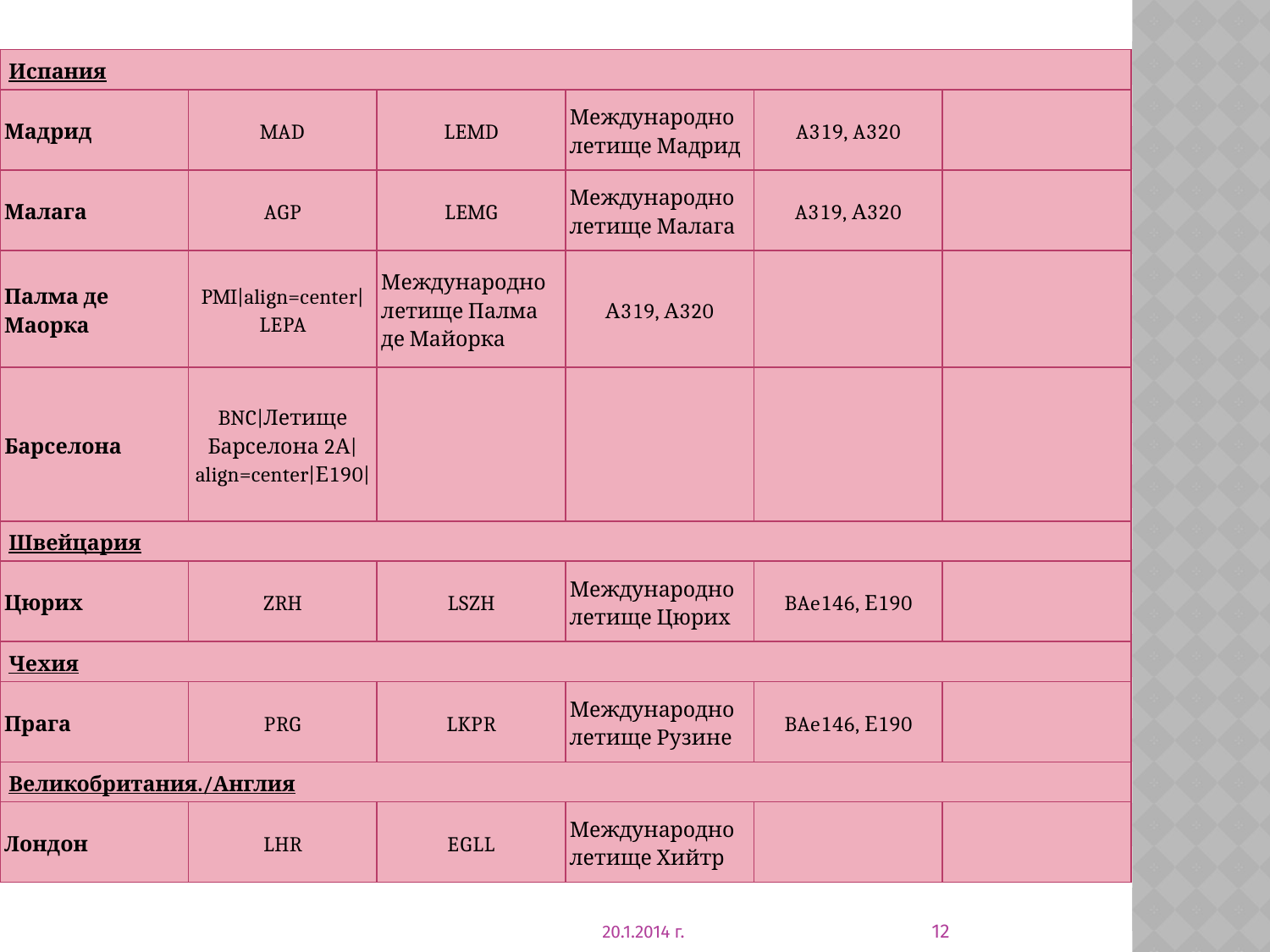

| Испания |  |  |  |  |  |
| --- | --- | --- | --- | --- | --- |
| Мадрид | MAD | LEMD | Международно летище Мадрид | A319, A320 |  |
| Малага | AGP | LEMG | Международно летище Малага | A319, А320 |  |
| Палма де Маорка | PMI|align=center|LEPA | Международно летище Палма де Майорка | А319, А320 |  |  |
| Барселона | BNC|Летище Барселона 2А|align=center|Е190| |  |  |  |  |
| Швейцария |  |  |  |  |  |
| Цюрих | ZRH | LSZH | Международно летище Цюрих | BAe146, Е190 |  |
| Чехия |  |  |  |  |  |
| Прага | PRG | LKPR | Международно летище Рузине | BAe146, Е190 |  |
| Великобритания./Англия |  |  |  |  |  |
| Лондон | LHR | EGLL | Международно летище Хийтр |  |  |
12
20.1.2014 г.